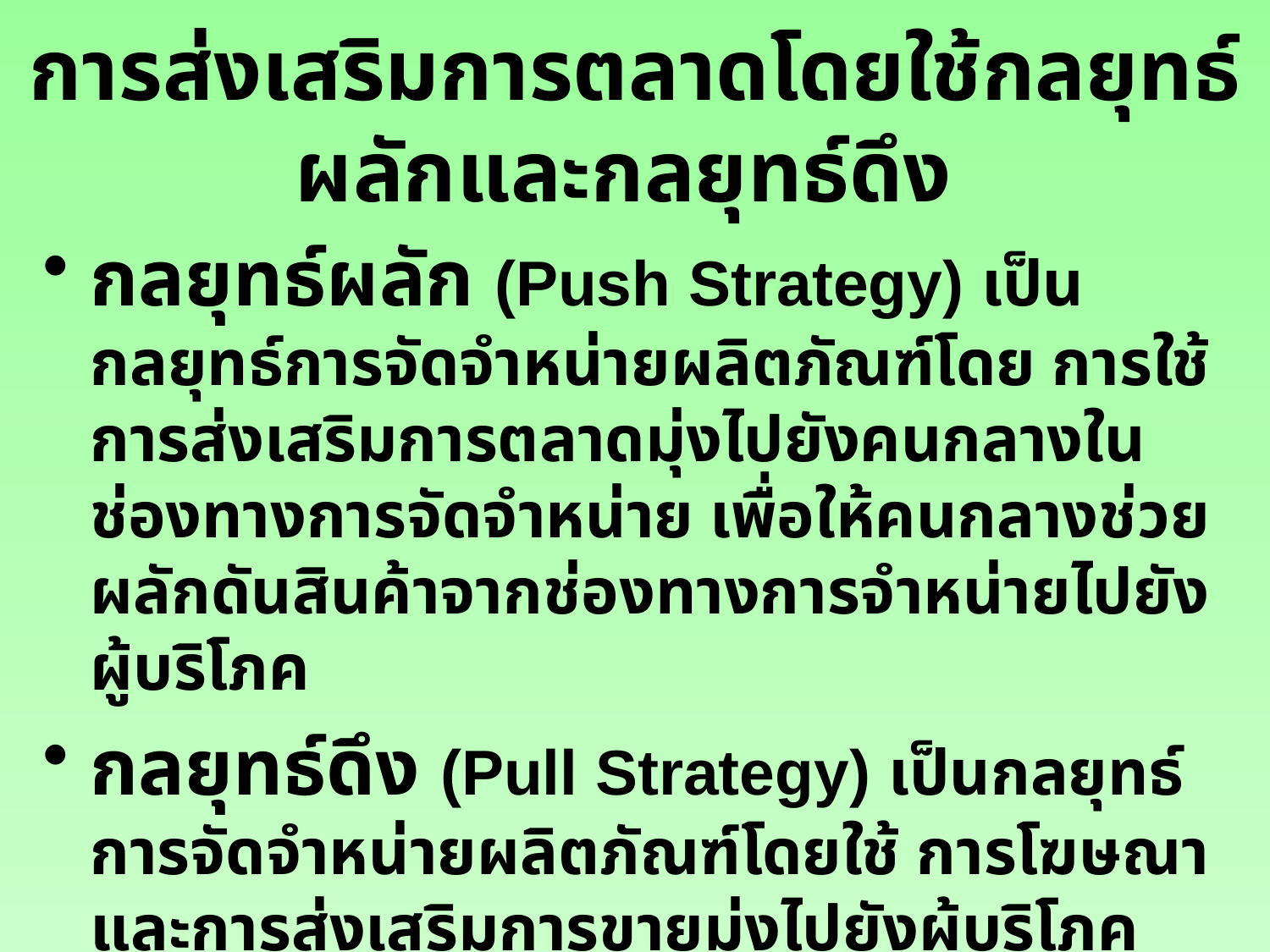

# การส่งเสริมการตลาดโดยใช้กลยุทธ์ผลักและกลยุทธ์ดึง
กลยุทธ์ผลัก (Push Strategy) เป็นกลยุทธ์การจัดจำหน่ายผลิตภัณฑ์โดย การใช้การส่งเสริมการตลาดมุ่งไปยังคนกลางในช่องทางการจัดจำหน่าย เพื่อให้คนกลางช่วยผลักดันสินค้าจากช่องทางการจำหน่ายไปยังผู้บริโภค
กลยุทธ์ดึง (Pull Strategy) เป็นกลยุทธ์การจัดจำหน่ายผลิตภัณฑ์โดยใช้ การโฆษณาและการส่งเสริมการขายมุ่งไปยังผู้บริโภค เพื่อให้ผู้บริโภคเกิดความต้องการและซื้อสินค้าจากพ่อค้าคนกลางต่อไป